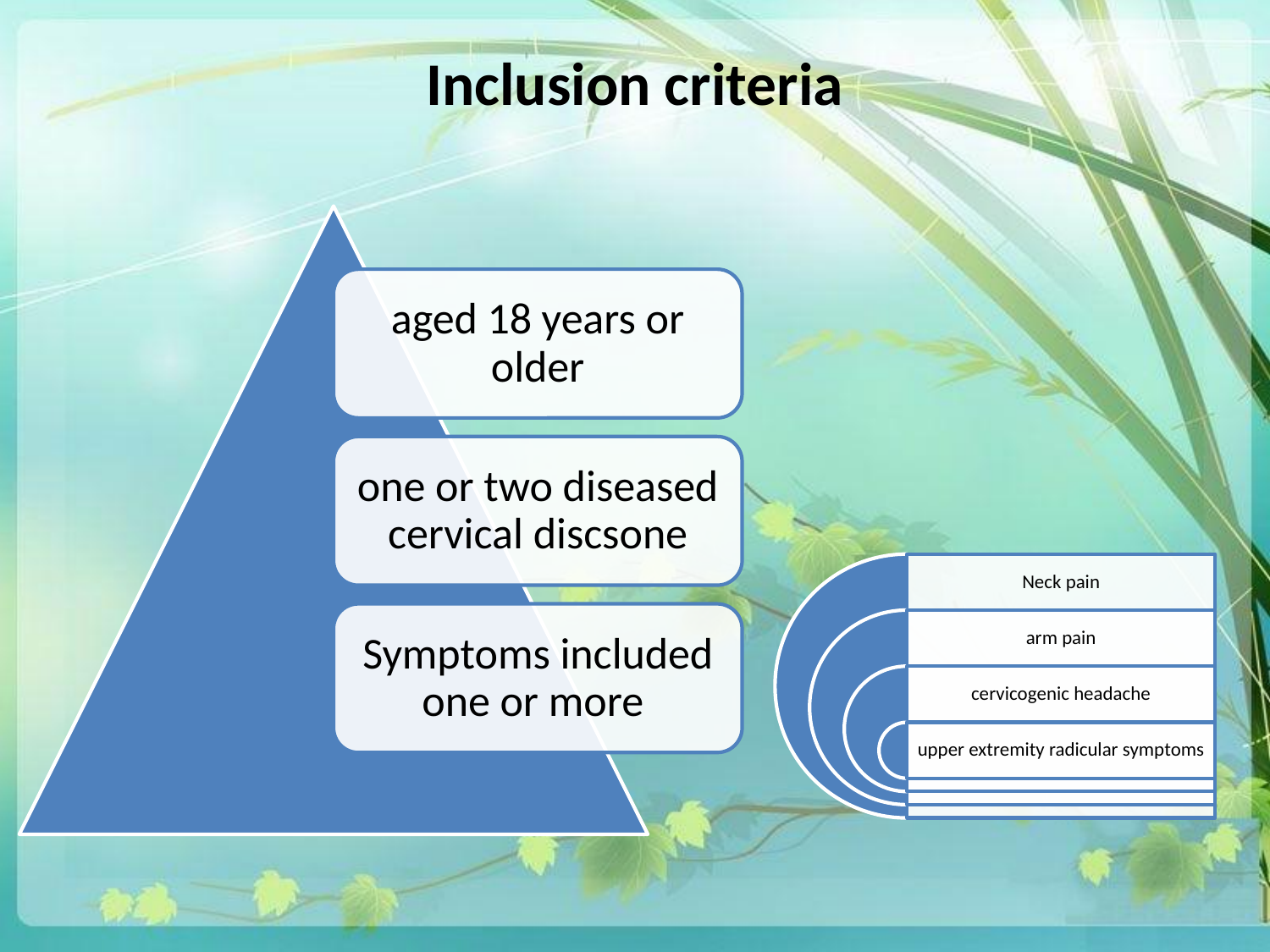

# Inclusion criteria
aged 18 years or older
one or two diseased cervical discsone
Symptoms included one or more
Neck pain
arm pain
cervicogenic headache
upper extremity radicular symptoms